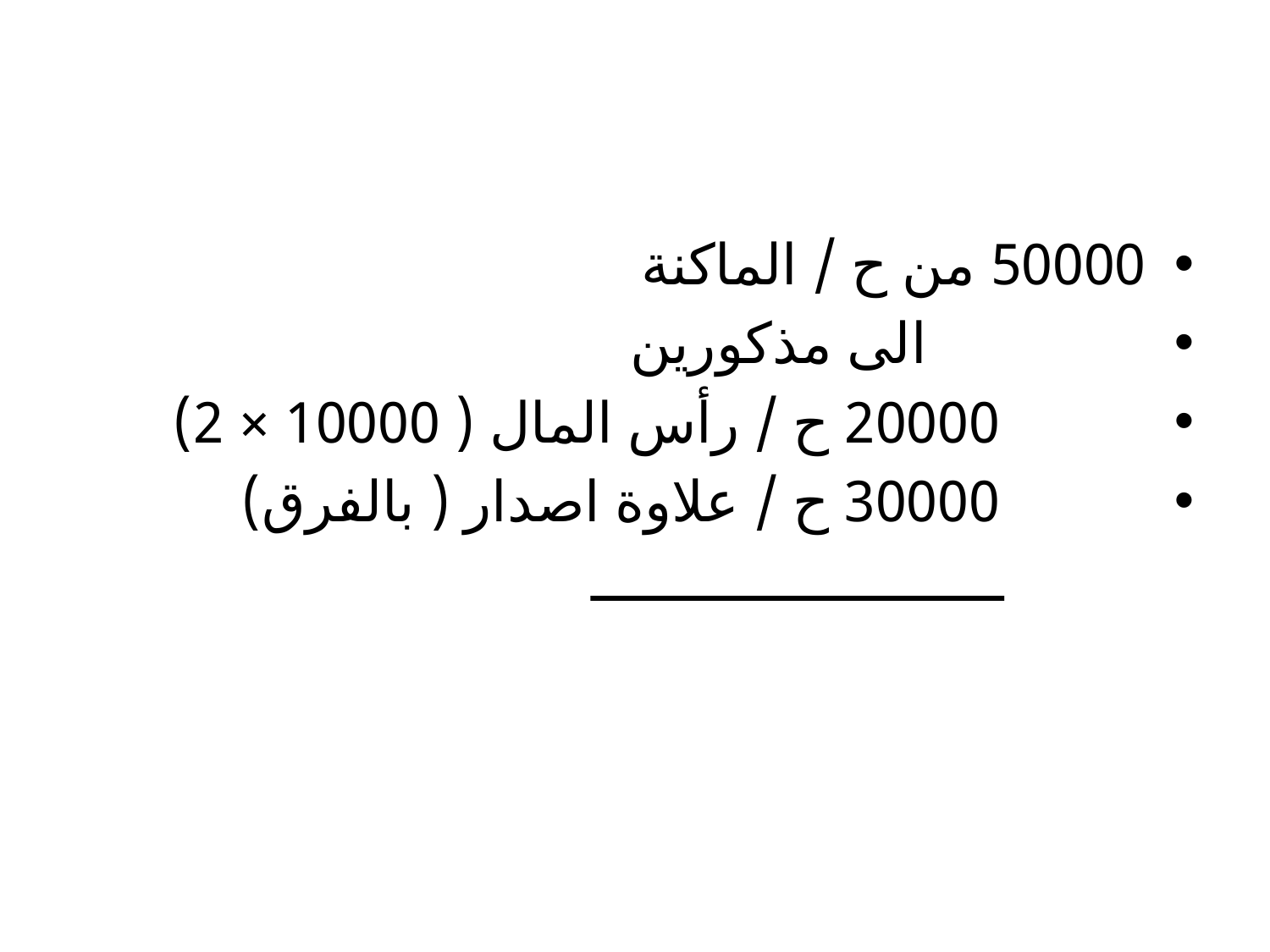

50000 من ح / الماكنة
               الى مذكورين
          20000 ح / رأس المال ( 10000 × 2)
          30000 ح / علاوة اصدار ( بالفرق)
             ـــــــــــــــــــــــــ